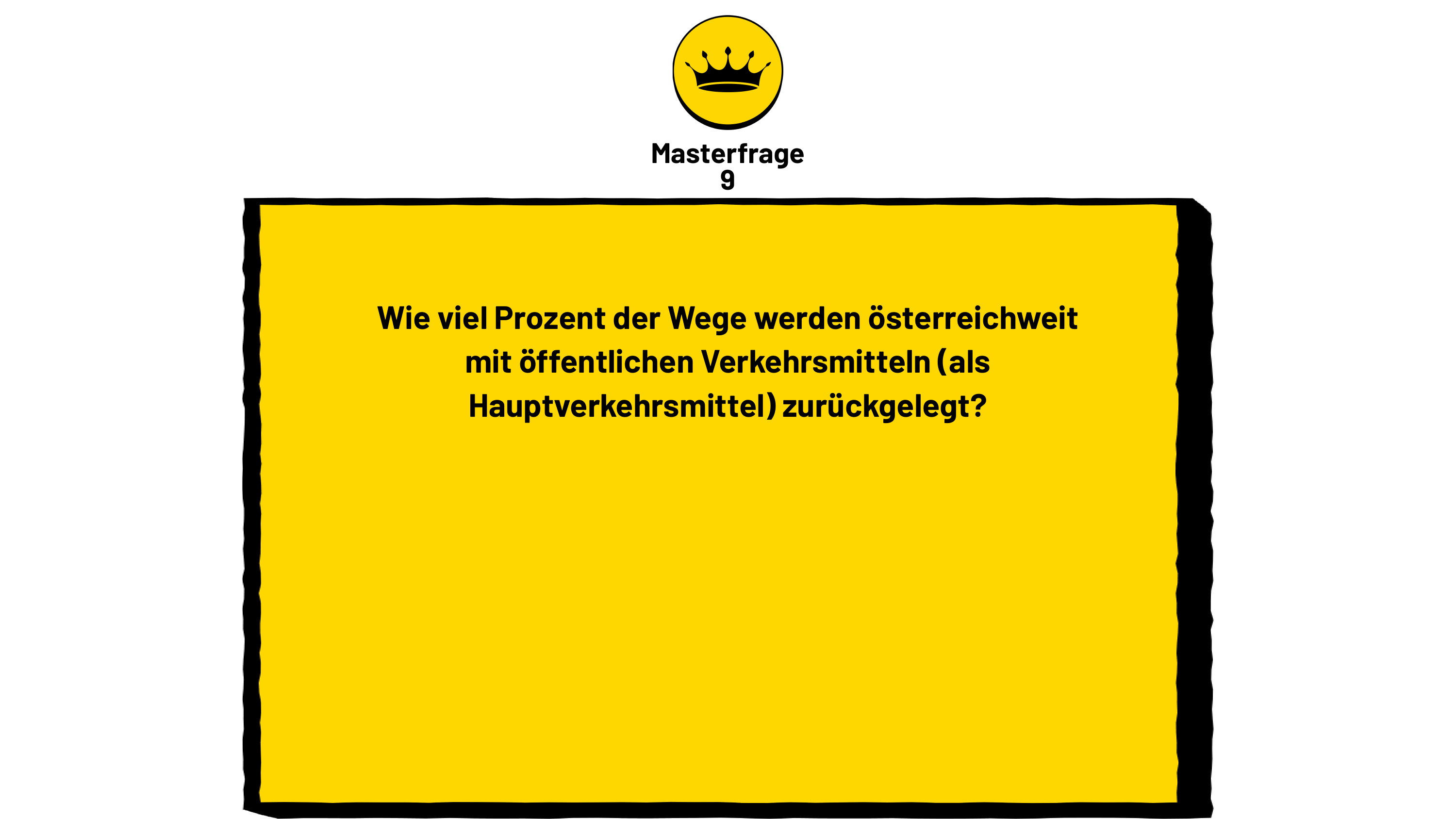

Masterfrage
9
Wie viel Prozent der Wege werden österreichweit mit öffentlichen Verkehrsmitteln (als Hauptverkehrsmittel) zurückgelegt?